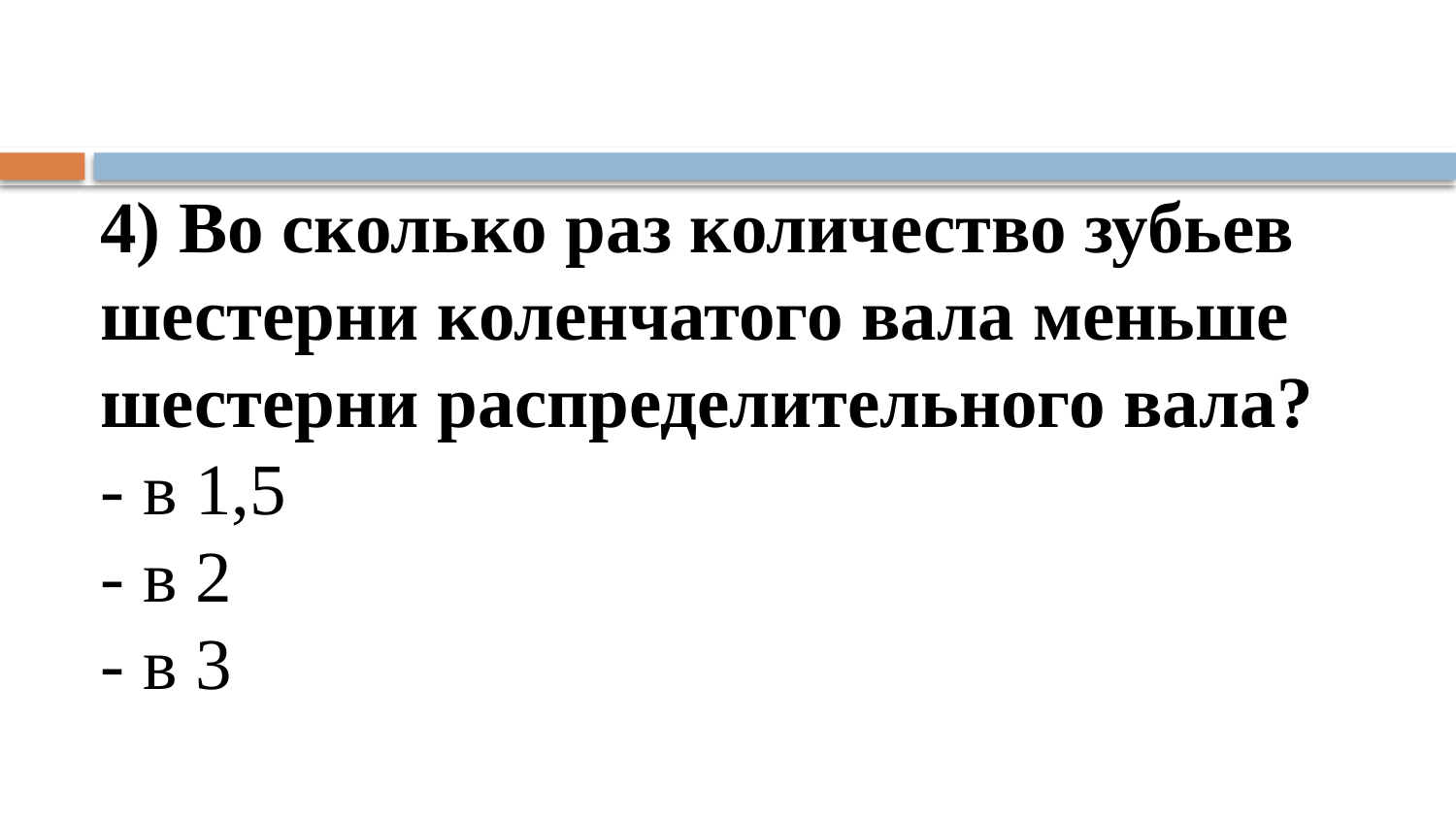

# 4) Во сколько раз количество зубьев шестерни коленчатого вала меньше шестерни распределительного вала? - в 1,5 - в 2 - в 3